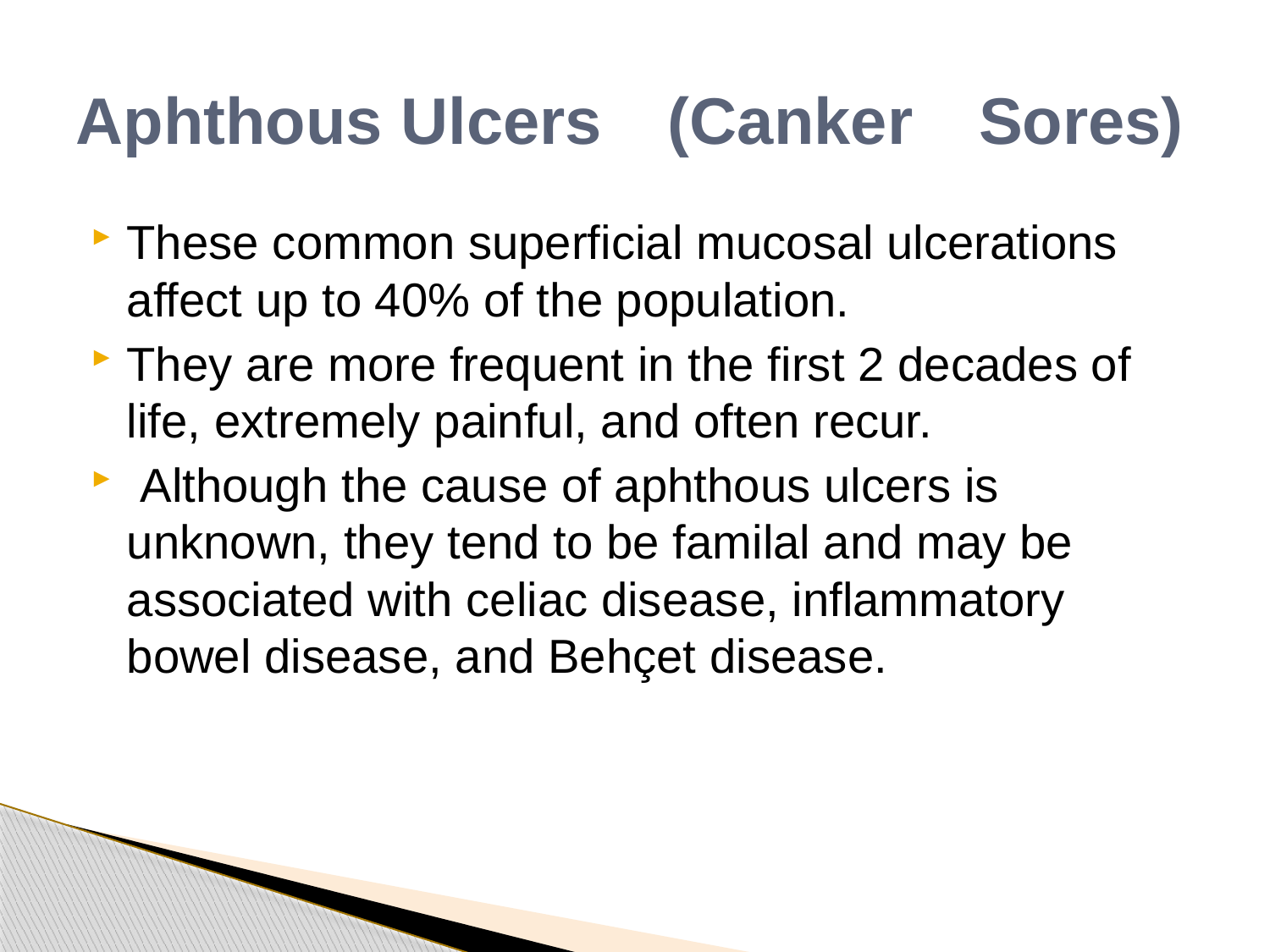

# Aphthous Ulcers (Canker Sores)
These common superficial mucosal ulcerations affect up to 40% of the population.
They are more frequent in the first 2 decades of life, extremely painful, and often recur.
 Although the cause of aphthous ulcers is unknown, they tend to be familal and may be associated with celiac disease, inflammatory bowel disease, and Behçet disease.